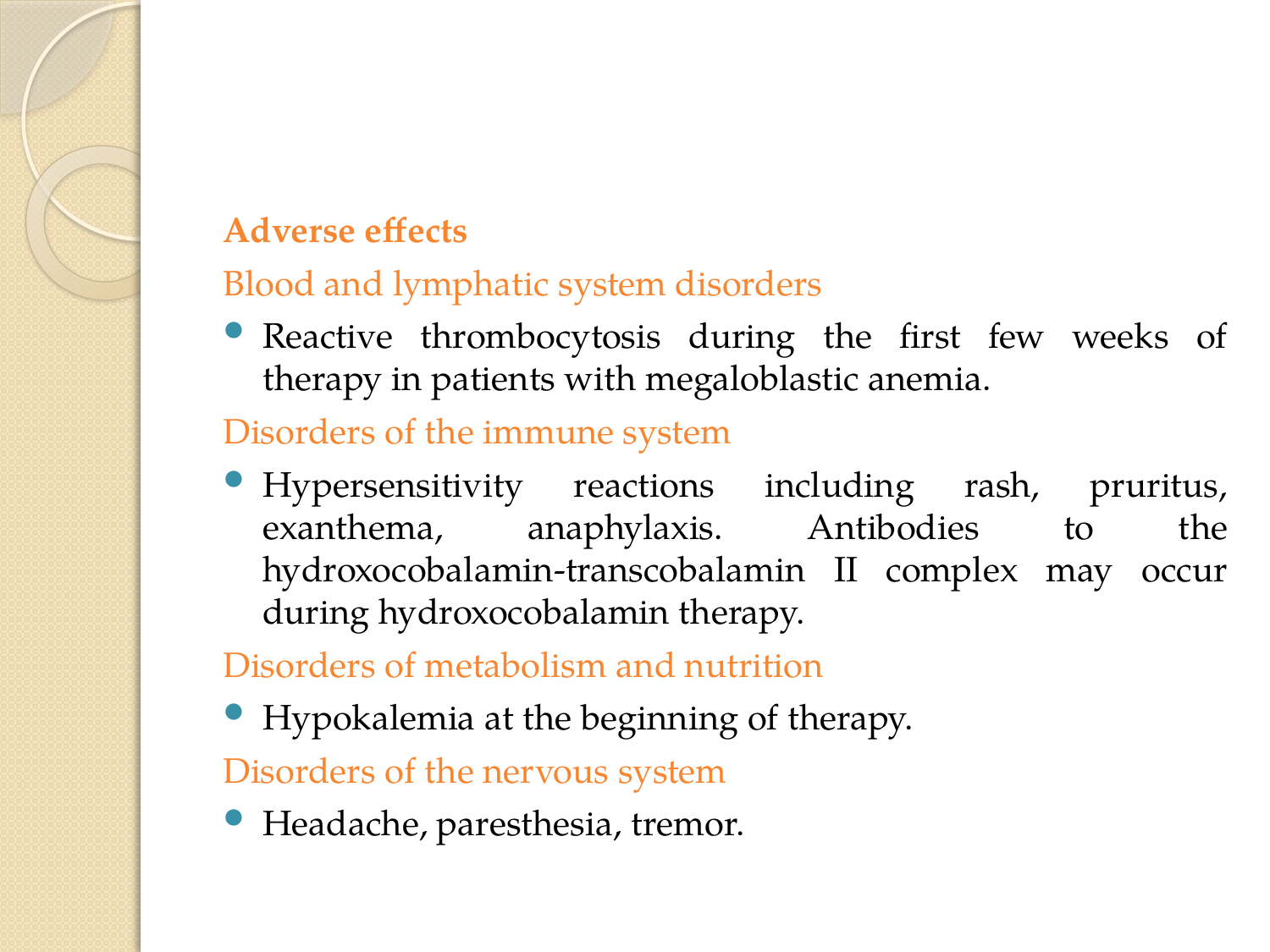

#
Adverse effects
Blood and lymphatic system disorders
Reactive thrombocytosis during the first few weeks of therapy in patients with megaloblastic anemia.
Disorders of the immune system
Hypersensitivity reactions including rash, pruritus, exanthema, anaphylaxis. Antibodies to the hydroxocobalamin-transcobalamin II complex may occur during hydroxocobalamin therapy.
Disorders of metabolism and nutrition
Hypokalemia at the beginning of therapy.
Disorders of the nervous system
Headache, paresthesia, tremor.